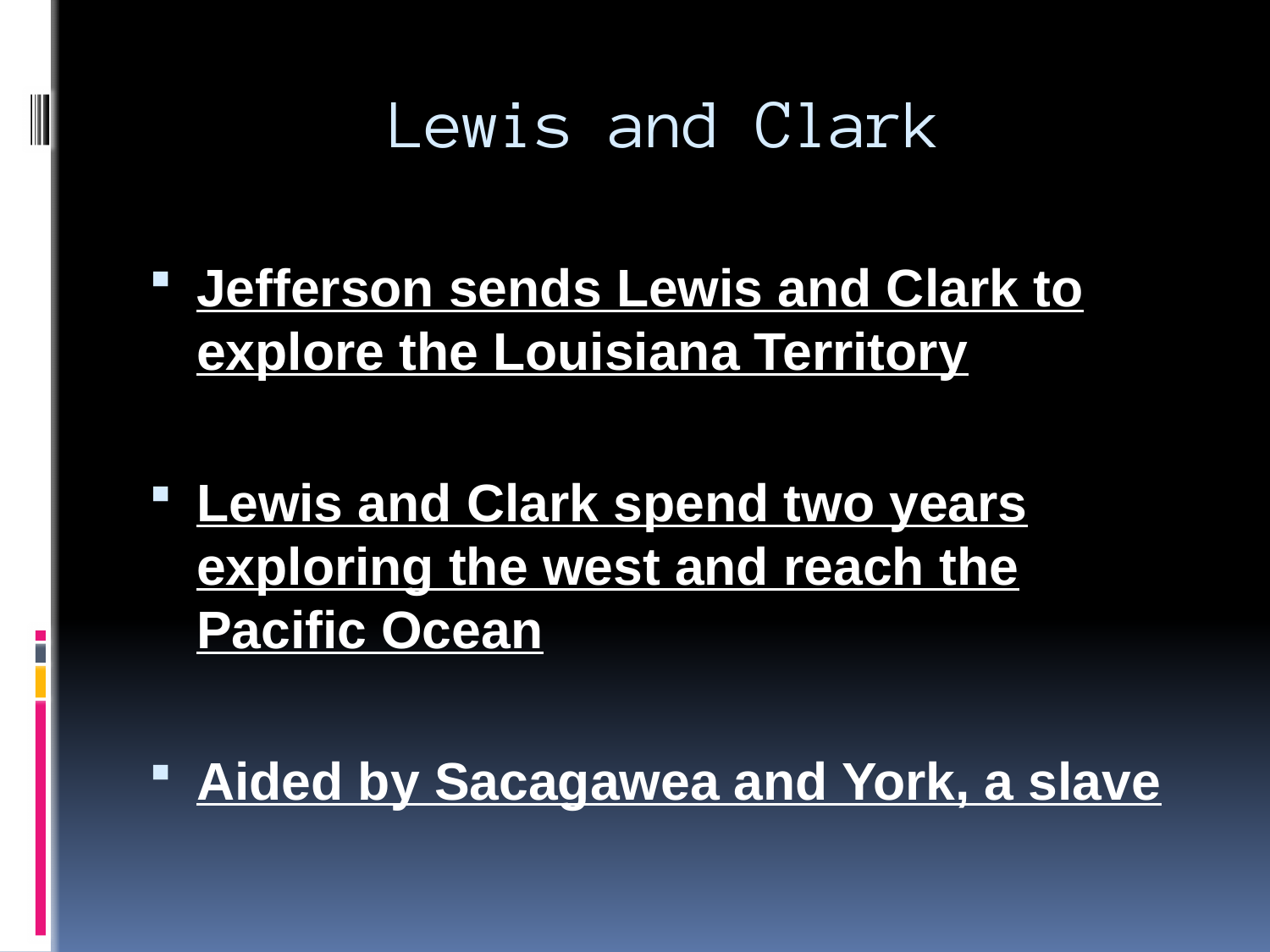

# Lewis and Clark
Jefferson sends Lewis and Clark to explore the Louisiana Territory

Lewis and Clark spend two years exploring the west and reach the Pacific Ocean

Aided by Sacagawea and York, a slave